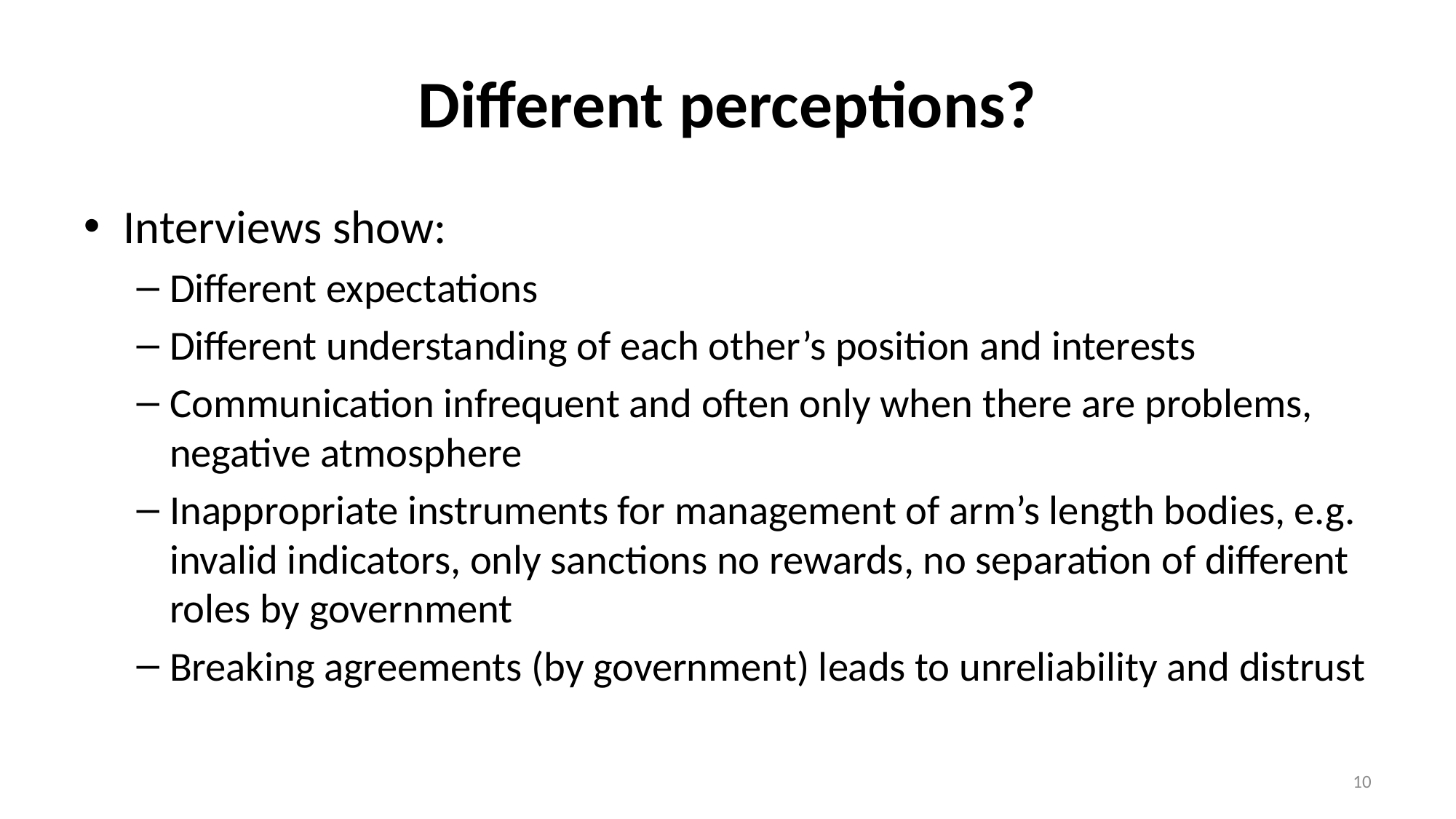

# Different perceptions?
Interviews show:
Different expectations
Different understanding of each other’s position and interests
Communication infrequent and often only when there are problems, negative atmosphere
Inappropriate instruments for management of arm’s length bodies, e.g. invalid indicators, only sanctions no rewards, no separation of different roles by government
Breaking agreements (by government) leads to unreliability and distrust
10